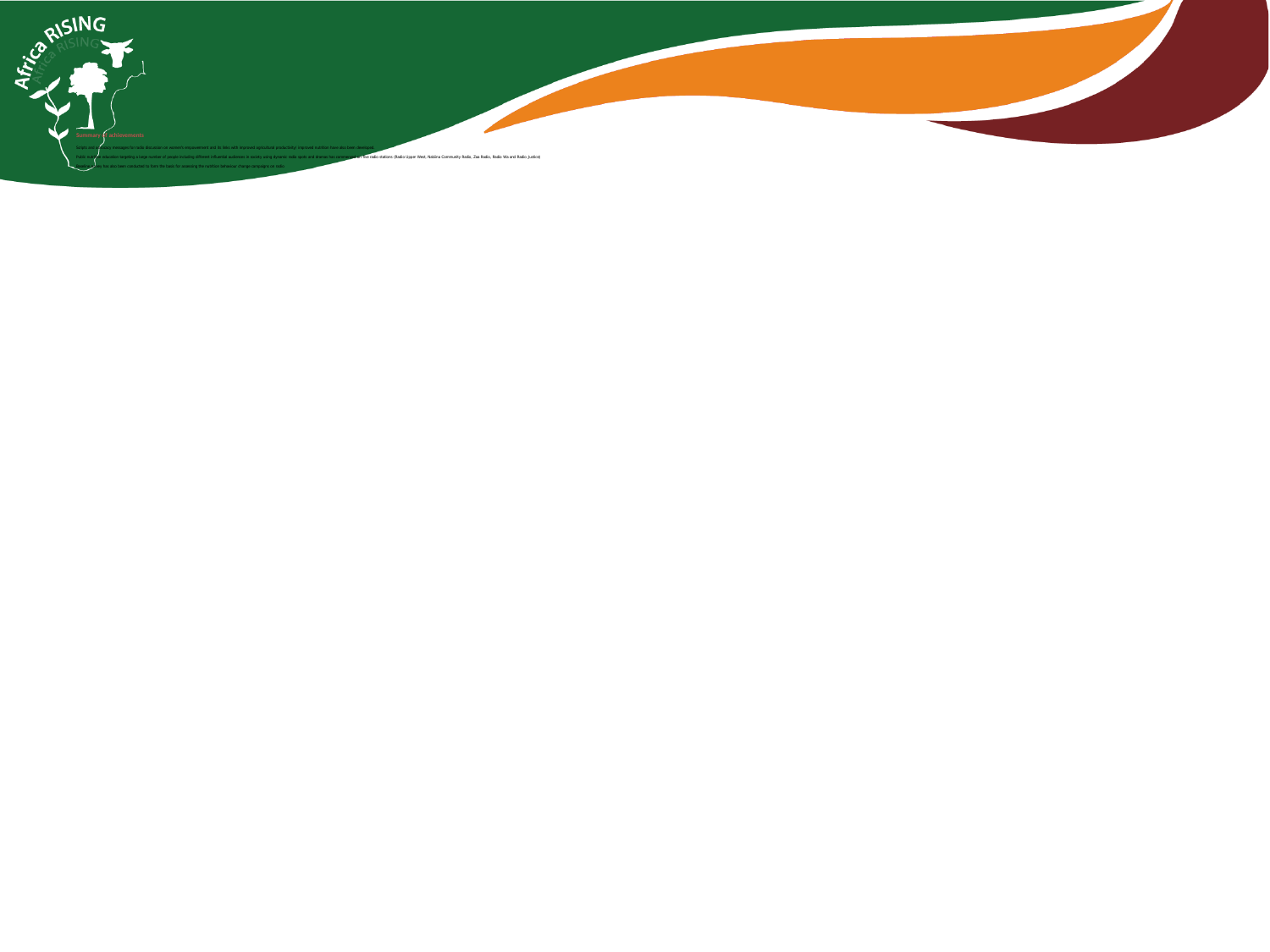

# Summary of achievements Scripts and advocacy messages for radio discussion on women’s empowerment and its links with improved agricultural productivity/ improved nutrition have also been developed. Public nutrition education targeting a large number of people including different influential audiences in society using dynamic radio spots and dramas has commenced on five radio stations (Radio Upper West, Nabiina Community Radio, Zaa Radio, Radio Wa and Radio Justice) Baseline survey has also been conducted to form the basis for assessing the nutrition behaviour change campaigns on radio